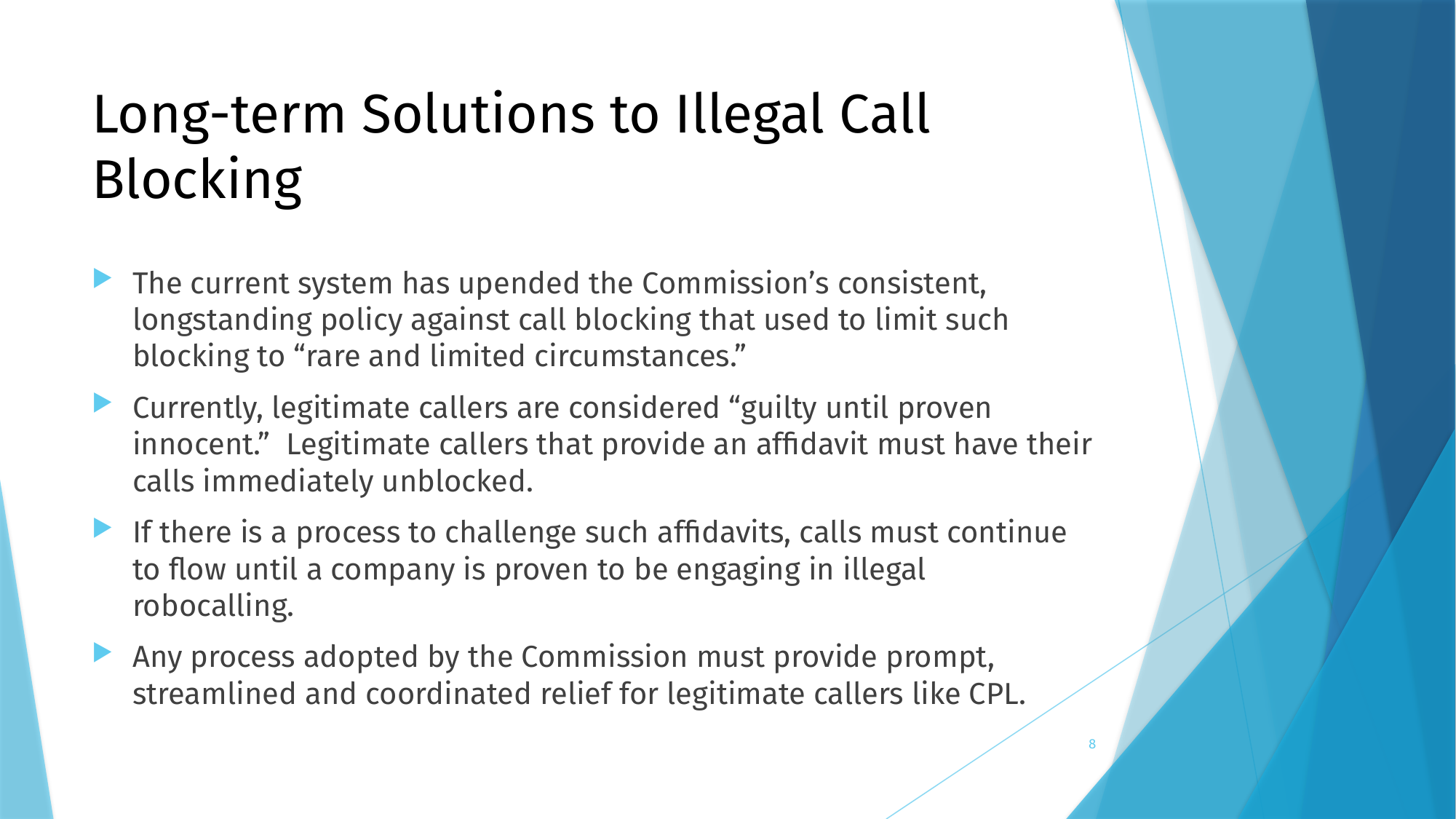

# Long-term Solutions to Illegal Call Blocking
The current system has upended the Commission’s consistent, longstanding policy against call blocking that used to limit such blocking to “rare and limited circumstances.”
Currently, legitimate callers are considered “guilty until proven innocent.”  Legitimate callers that provide an affidavit must have their calls immediately unblocked.
If there is a process to challenge such affidavits, calls must continue to flow until a company is proven to be engaging in illegal robocalling.
Any process adopted by the Commission must provide prompt, streamlined and coordinated relief for legitimate callers like CPL.
8